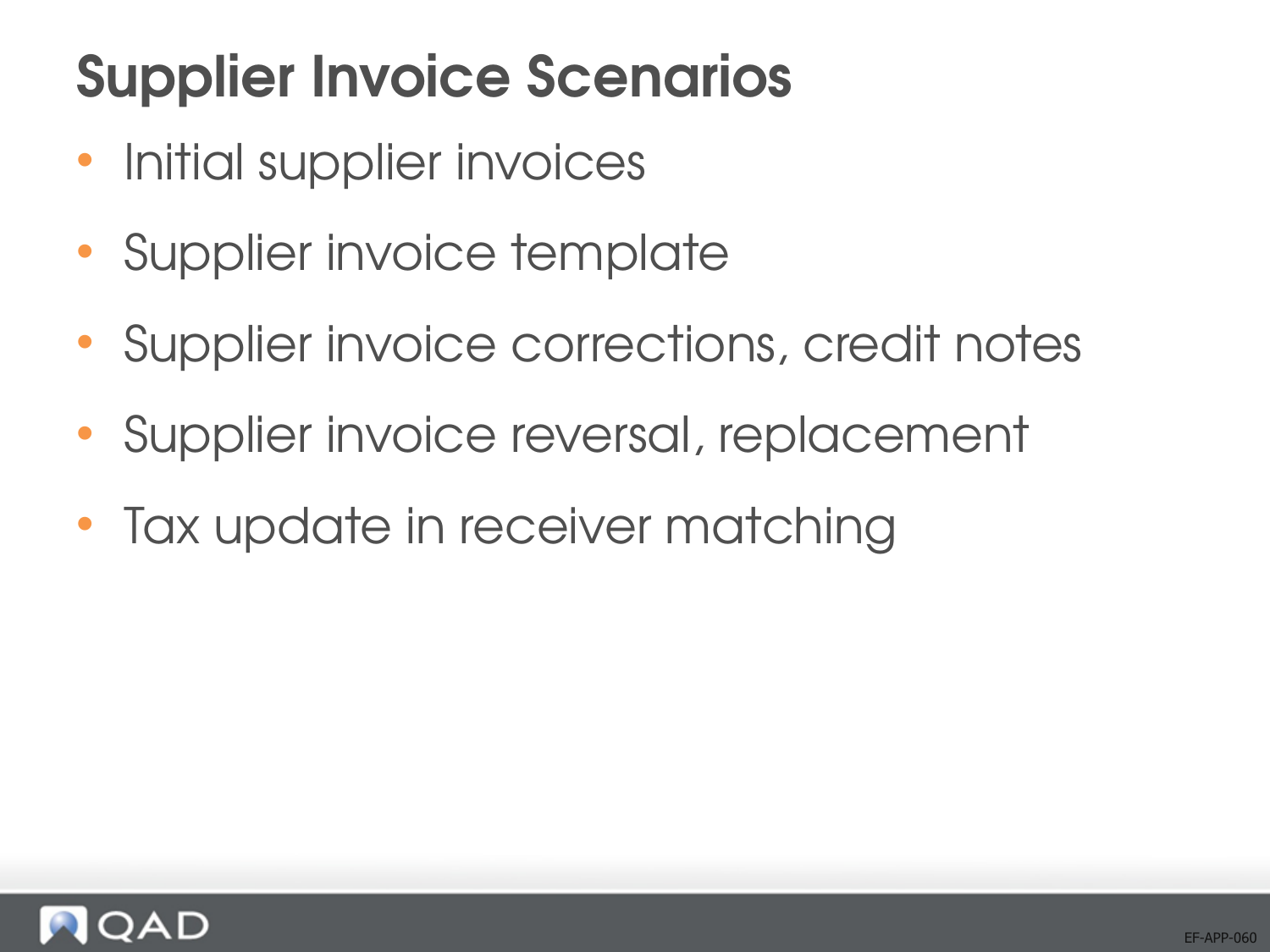

# Supplier Invoice Scenarios
Initial supplier invoices
Supplier invoice template
Supplier invoice corrections, credit notes
Supplier invoice reversal, replacement
Tax update in receiver matching
EF-APP-060